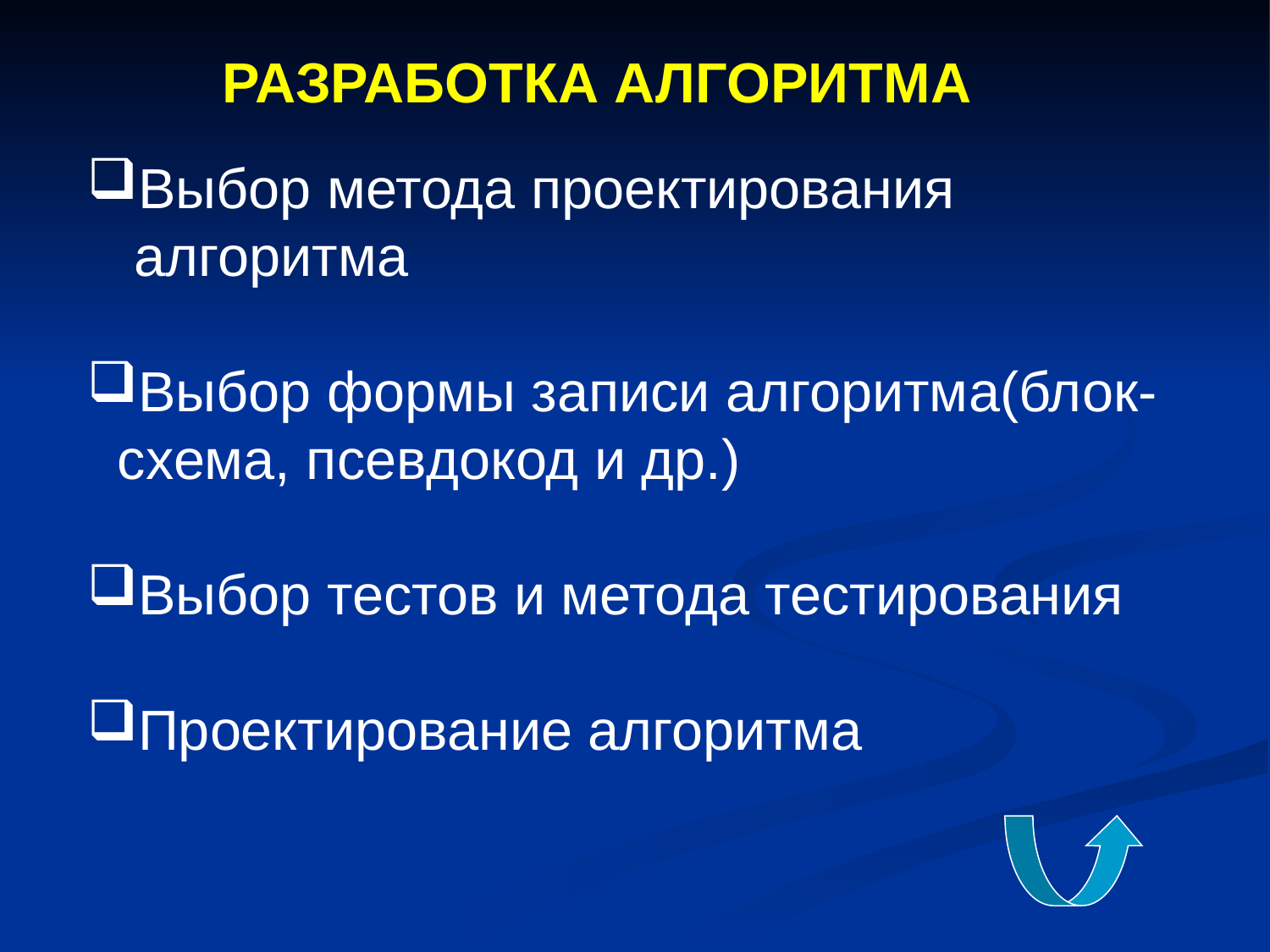

РАЗРАБОТКА АЛГОРИТМА
Выбор метода проектирования
   алгоритма

Выбор формы записи алгоритма(блок-схема, псевдокод и др.)

Выбор тестов и метода тестирования

Проектирование алгоритма